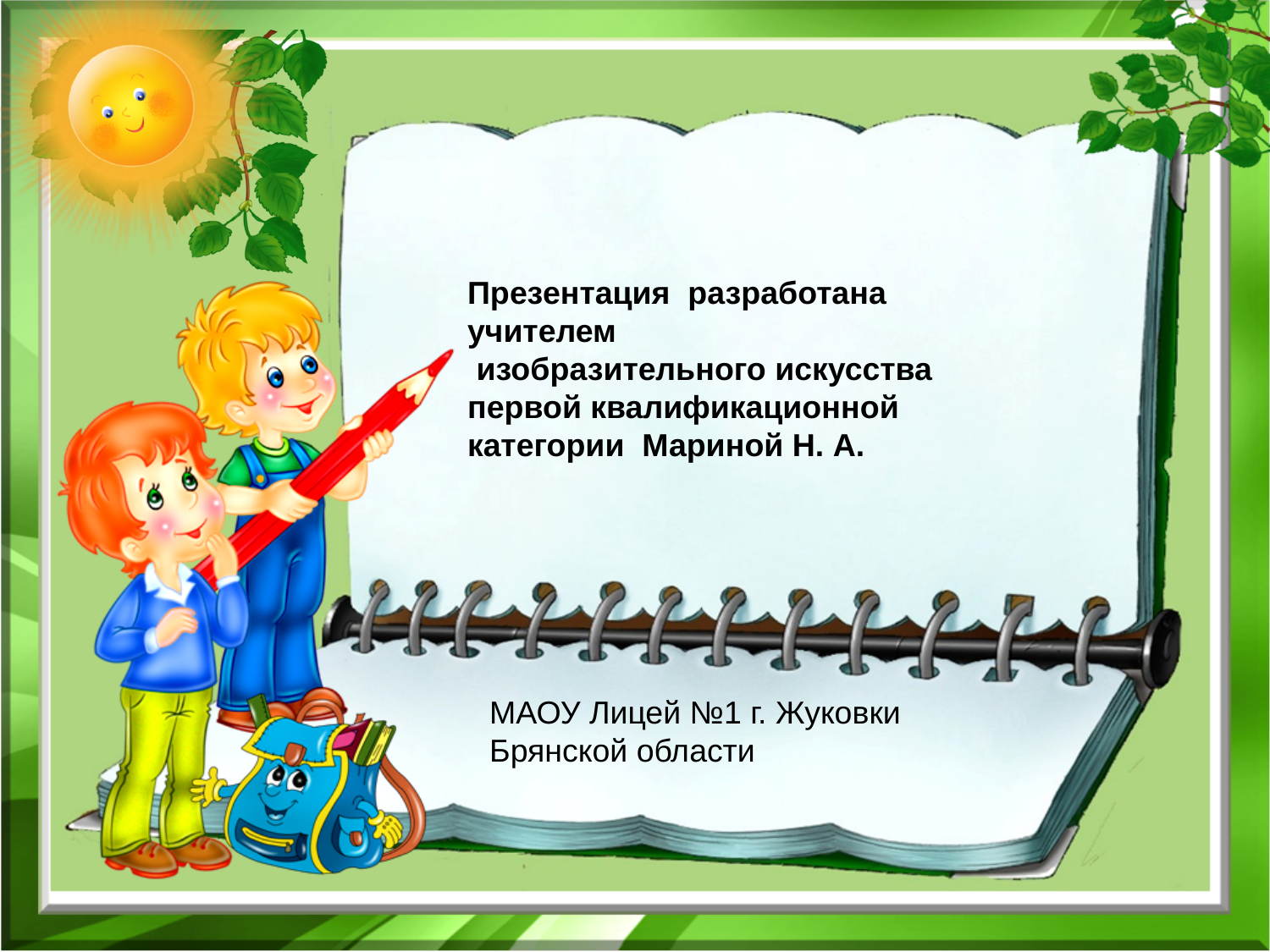

Презентация  разработана
учителем
 изобразительного искусства
первой квалификационной
категории  Мариной Н. А.
МАОУ Лицей №1 г. Жуковки
Брянской области